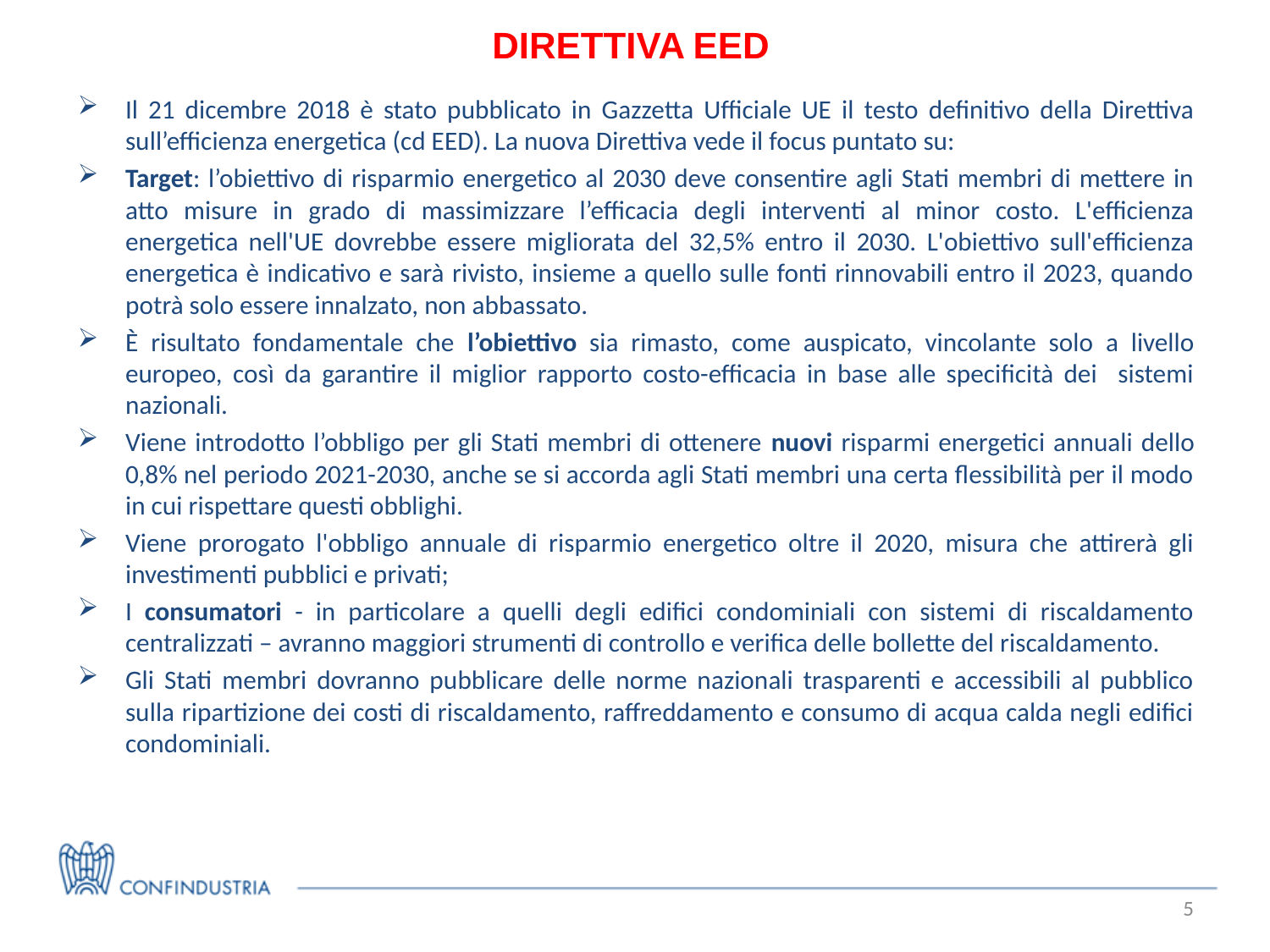

# Direttiva EED
Il 21 dicembre 2018 è stato pubblicato in Gazzetta Ufficiale UE il testo definitivo della Direttiva sull’efficienza energetica (cd EED). La nuova Direttiva vede il focus puntato su:
Target: l’obiettivo di risparmio energetico al 2030 deve consentire agli Stati membri di mettere in atto misure in grado di massimizzare l’efficacia degli interventi al minor costo. L'efficienza energetica nell'UE dovrebbe essere migliorata del 32,5% entro il 2030. L'obiettivo sull'efficienza energetica è indicativo e sarà rivisto, insieme a quello sulle fonti rinnovabili entro il 2023, quando potrà solo essere innalzato, non abbassato.
È risultato fondamentale che l’obiettivo sia rimasto, come auspicato, vincolante solo a livello europeo, così da garantire il miglior rapporto costo-efficacia in base alle specificità dei  sistemi nazionali.
Viene introdotto l’obbligo per gli Stati membri di ottenere nuovi risparmi energetici annuali dello 0,8% nel periodo 2021-2030, anche se si accorda agli Stati membri una certa flessibilità per il modo in cui rispettare questi obblighi.
Viene prorogato l'obbligo annuale di risparmio energetico oltre il 2020, misura che attirerà gli investimenti pubblici e privati;
I consumatori - in particolare a quelli degli edifici condominiali con sistemi di riscaldamento centralizzati – avranno maggiori strumenti di controllo e verifica delle bollette del riscaldamento.
Gli Stati membri dovranno pubblicare delle norme nazionali trasparenti e accessibili al pubblico sulla ripartizione dei costi di riscaldamento, raffreddamento e consumo di acqua calda negli edifici condominiali.

5